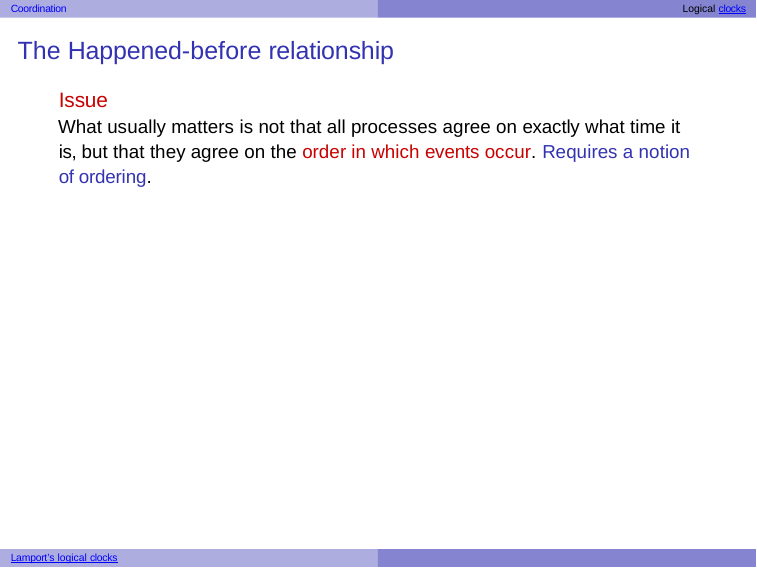

Coordination	Logical clocks
# The Happened-before relationship
Issue
What usually matters is not that all processes agree on exactly what time it is, but that they agree on the order in which events occur. Requires a notion of ordering.

Lamport’s logical clocks